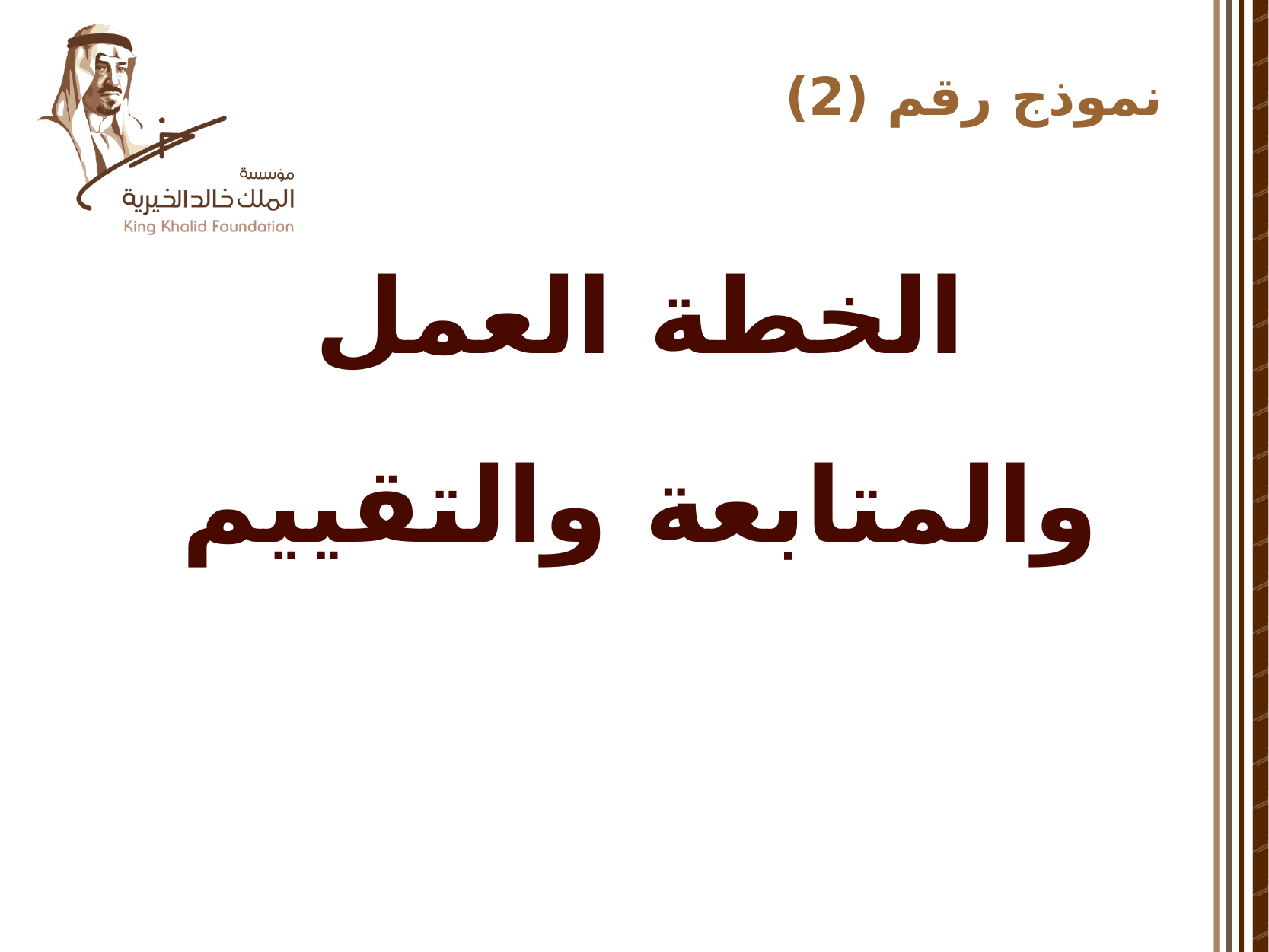

نموذج رقم (2)
# الخطة العمل والمتابعة والتقييم